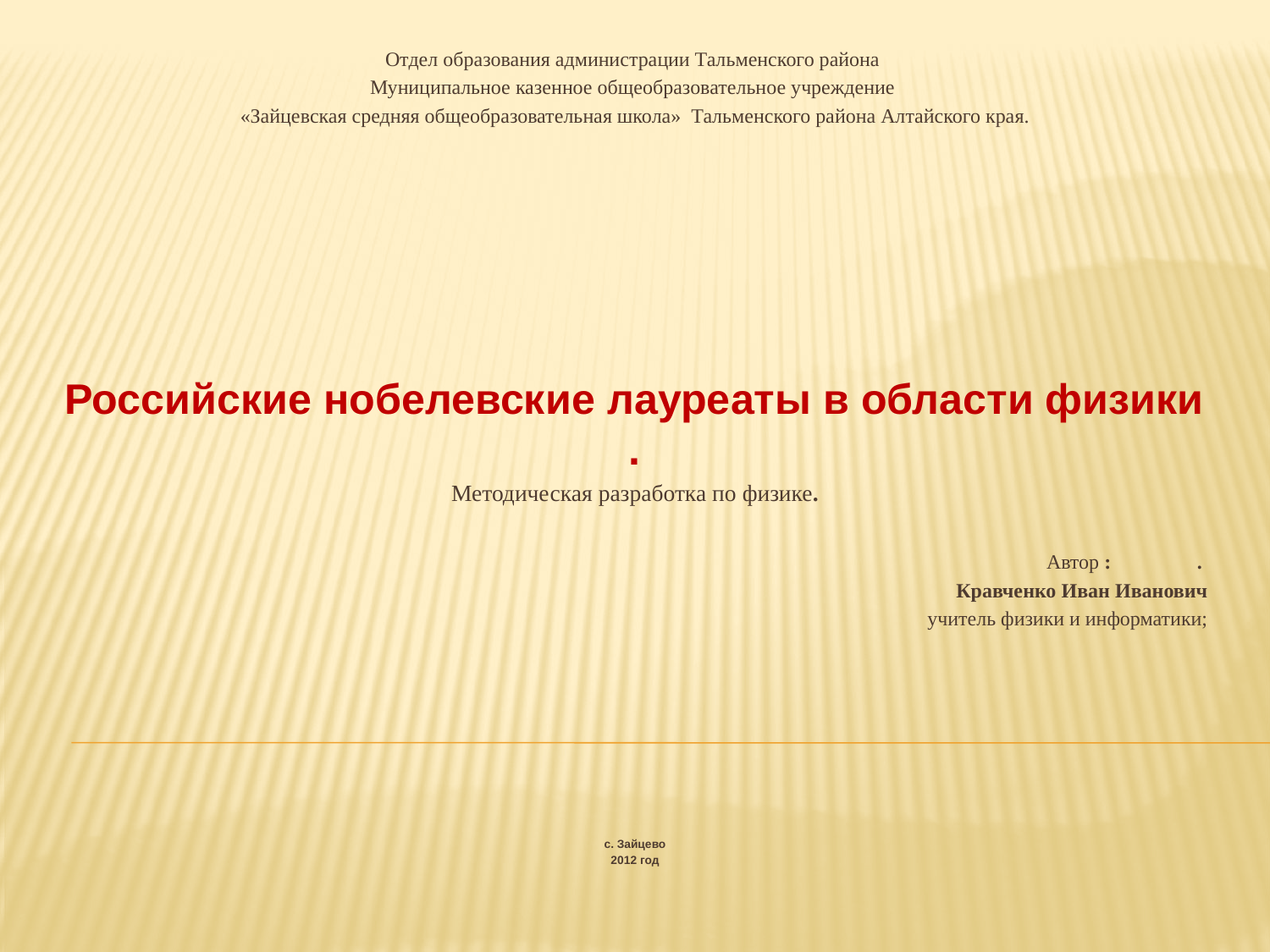

Отдел образования администрации Тальменского района
Муниципальное казенное общеобразовательное учреждение
«Зайцевская средняя общеобразовательная школа»  Тальменского района Алтайского края.

Российские нобелевские лауреаты в области физики .
Методическая разработка по физике.

                   Автор :                 .
Кравченко Иван Иванович
учитель физики и информатики;

с. Зайцево
2012 год